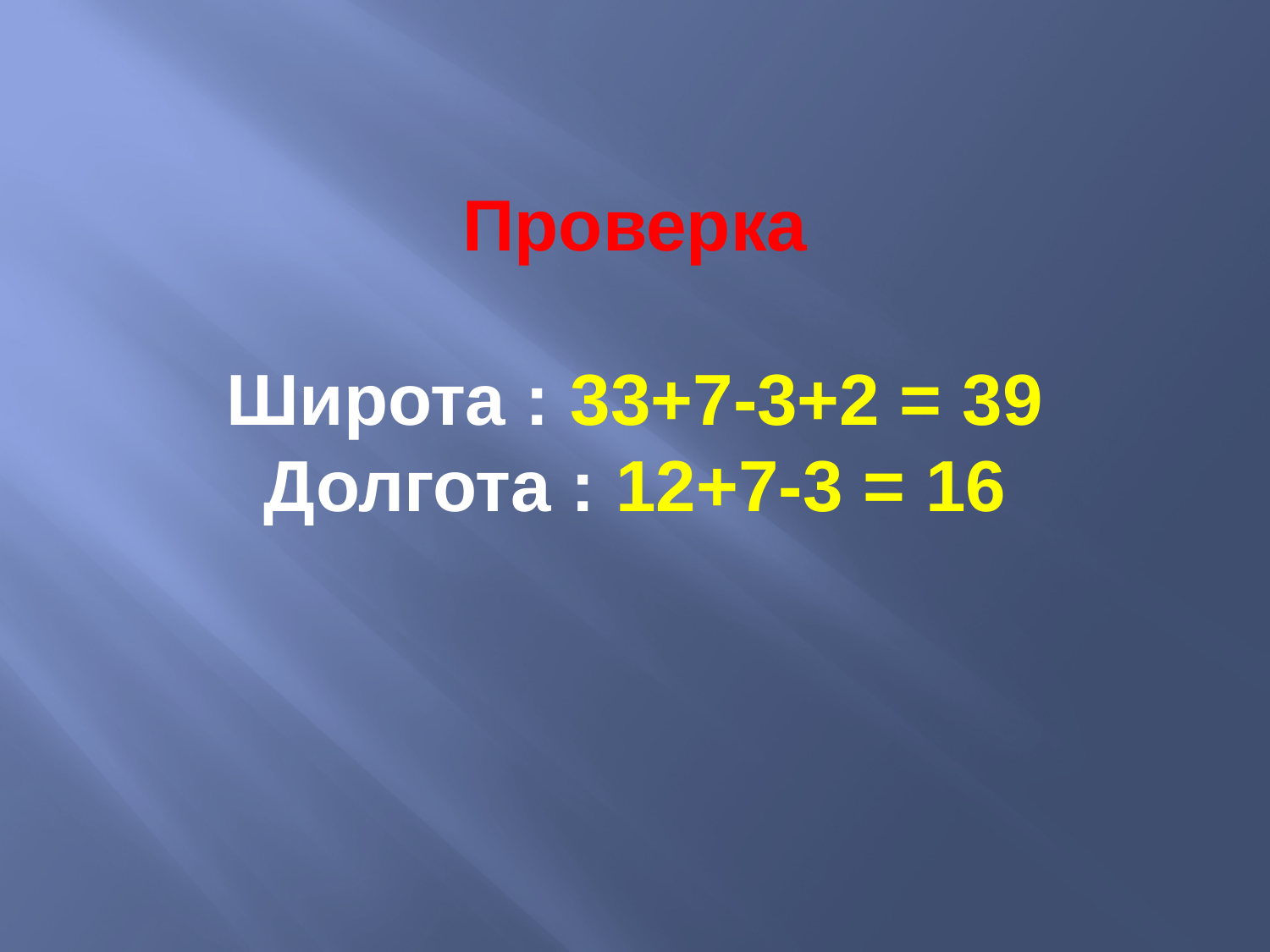

# Проверка Широта : 33+7-3+2 = 39 Долгота : 12+7-3 = 16